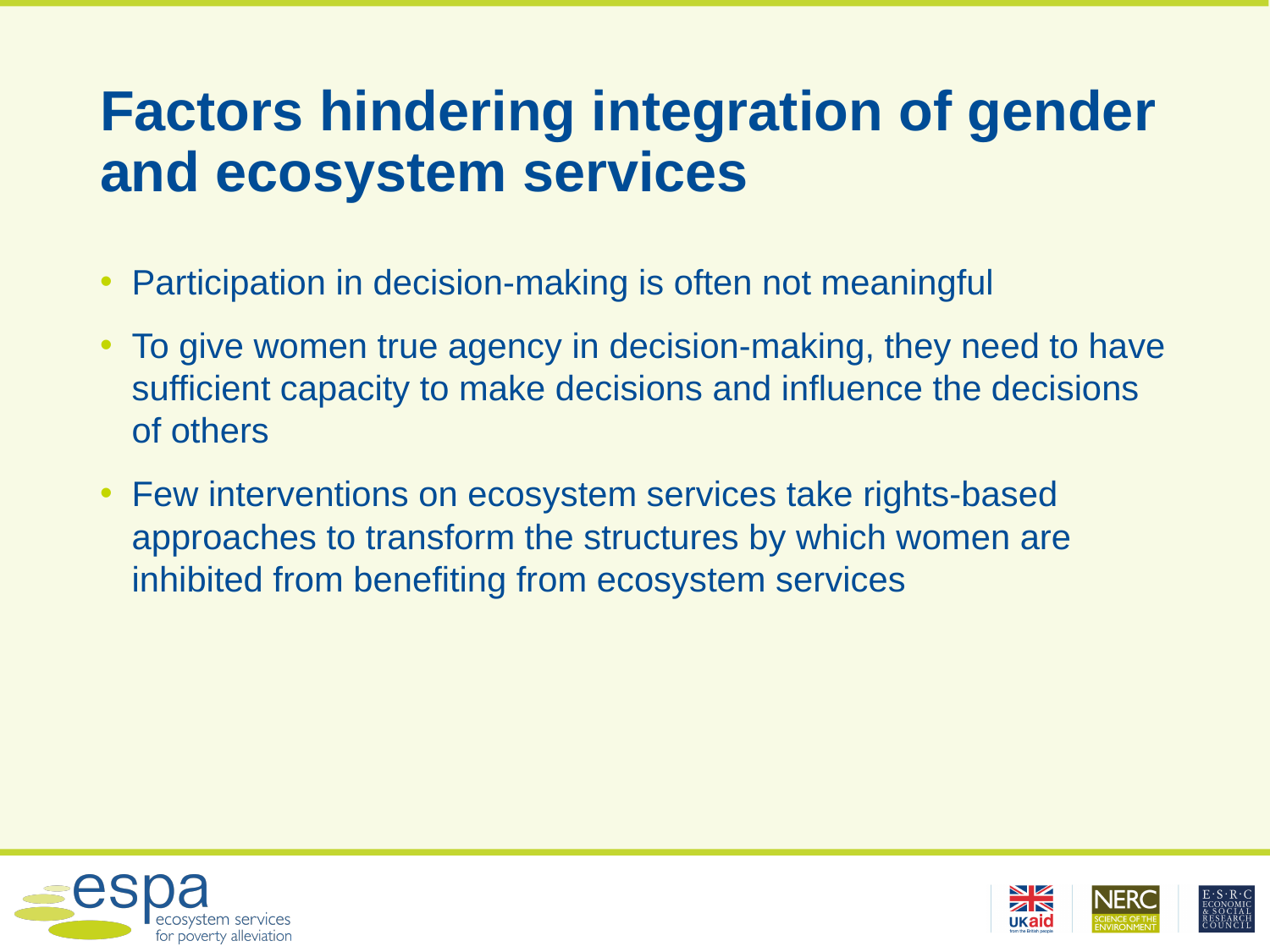

# Factors hindering integration of gender and ecosystem services
Participation in decision-making is often not meaningful
To give women true agency in decision-making, they need to have sufficient capacity to make decisions and influence the decisions of others
Few interventions on ecosystem services take rights-based approaches to transform the structures by which women are inhibited from benefiting from ecosystem services